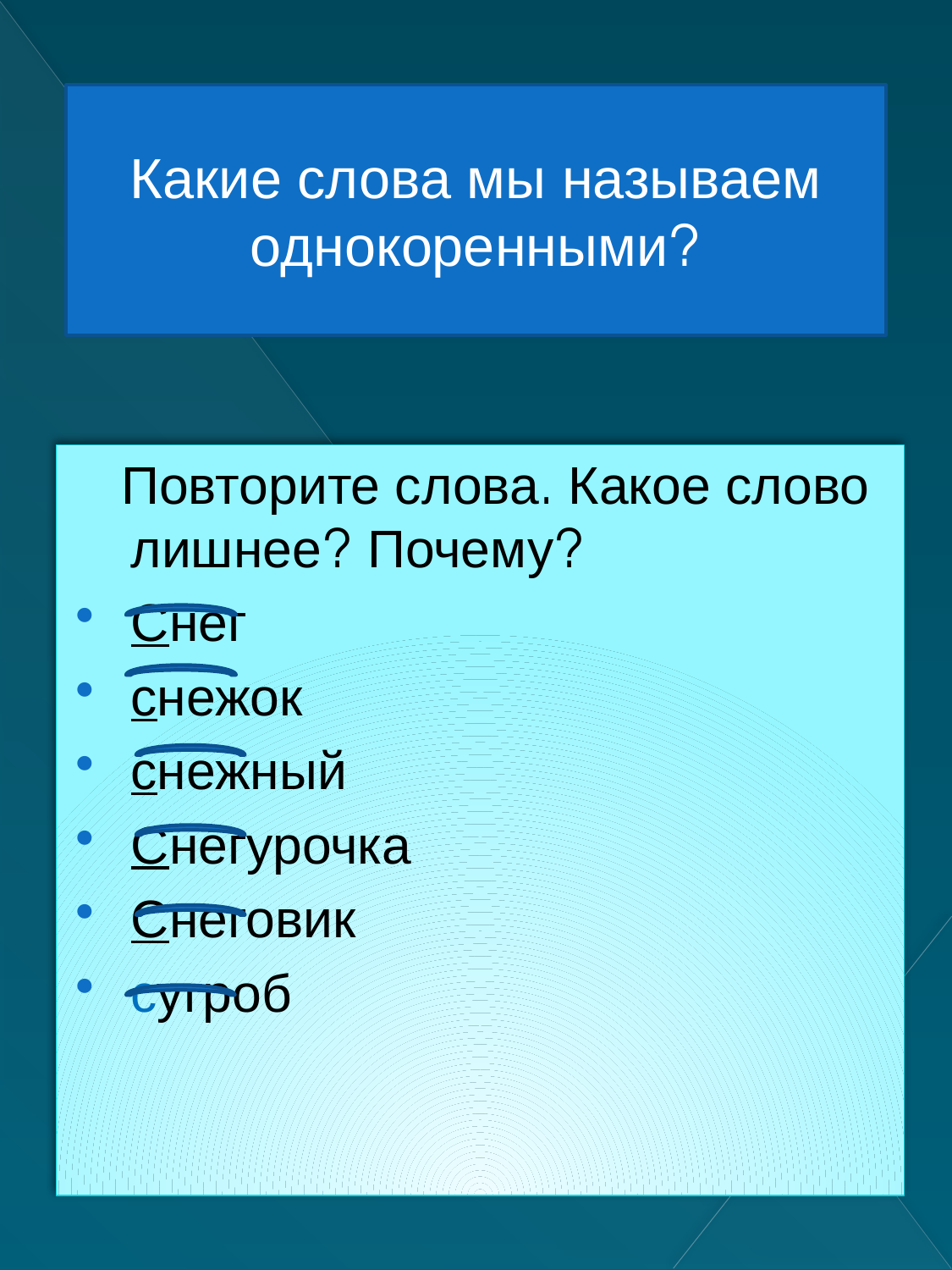

Какие слова мы называем однокоренными?
#
   Повторите слова. Какое слово лишнее? Почему?
Снег
снежок
снежный
Снегурочка
Снеговик
сугроб